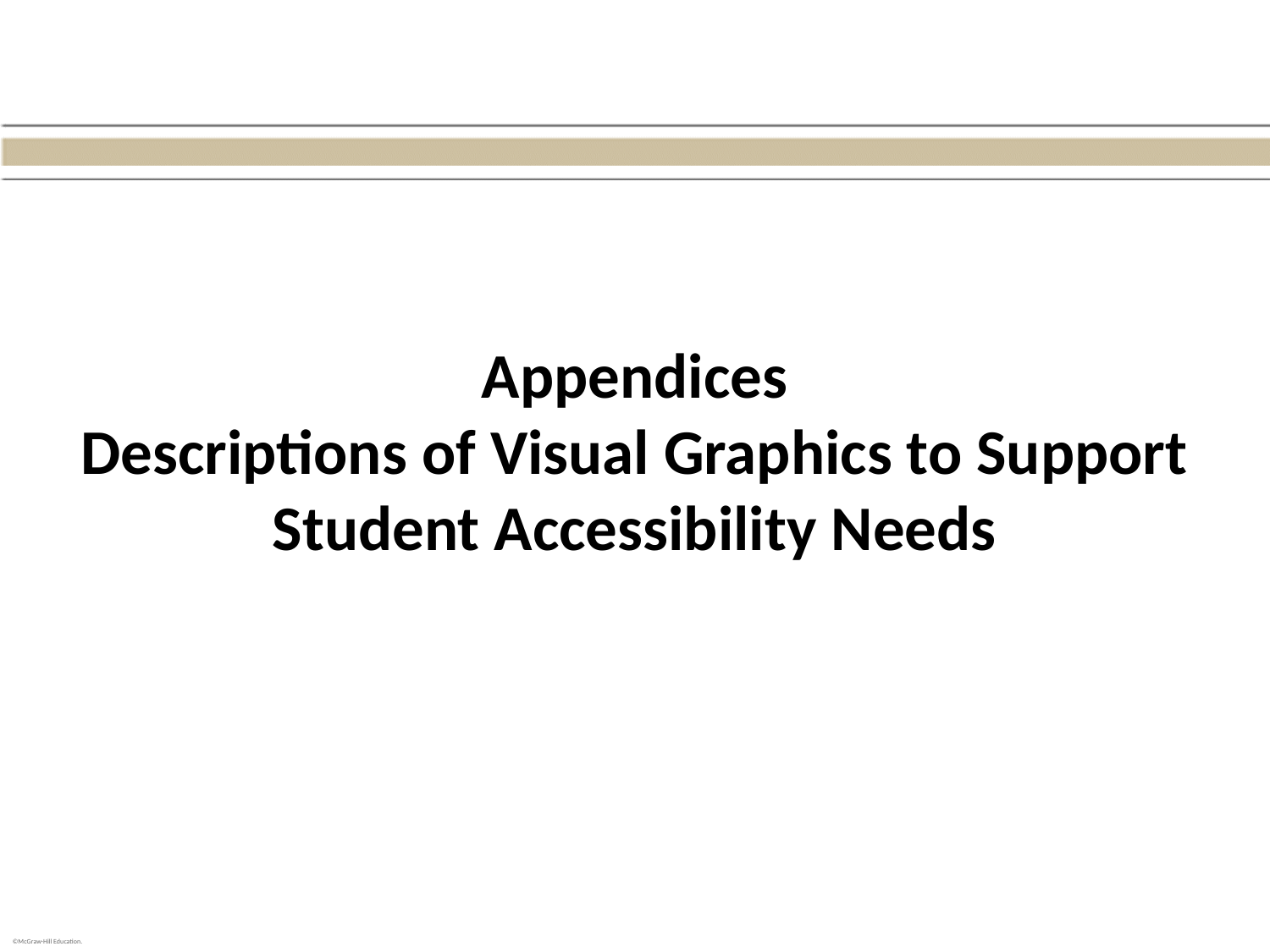

# Appendices Descriptions of Visual Graphics to Support Student Accessibility Needs